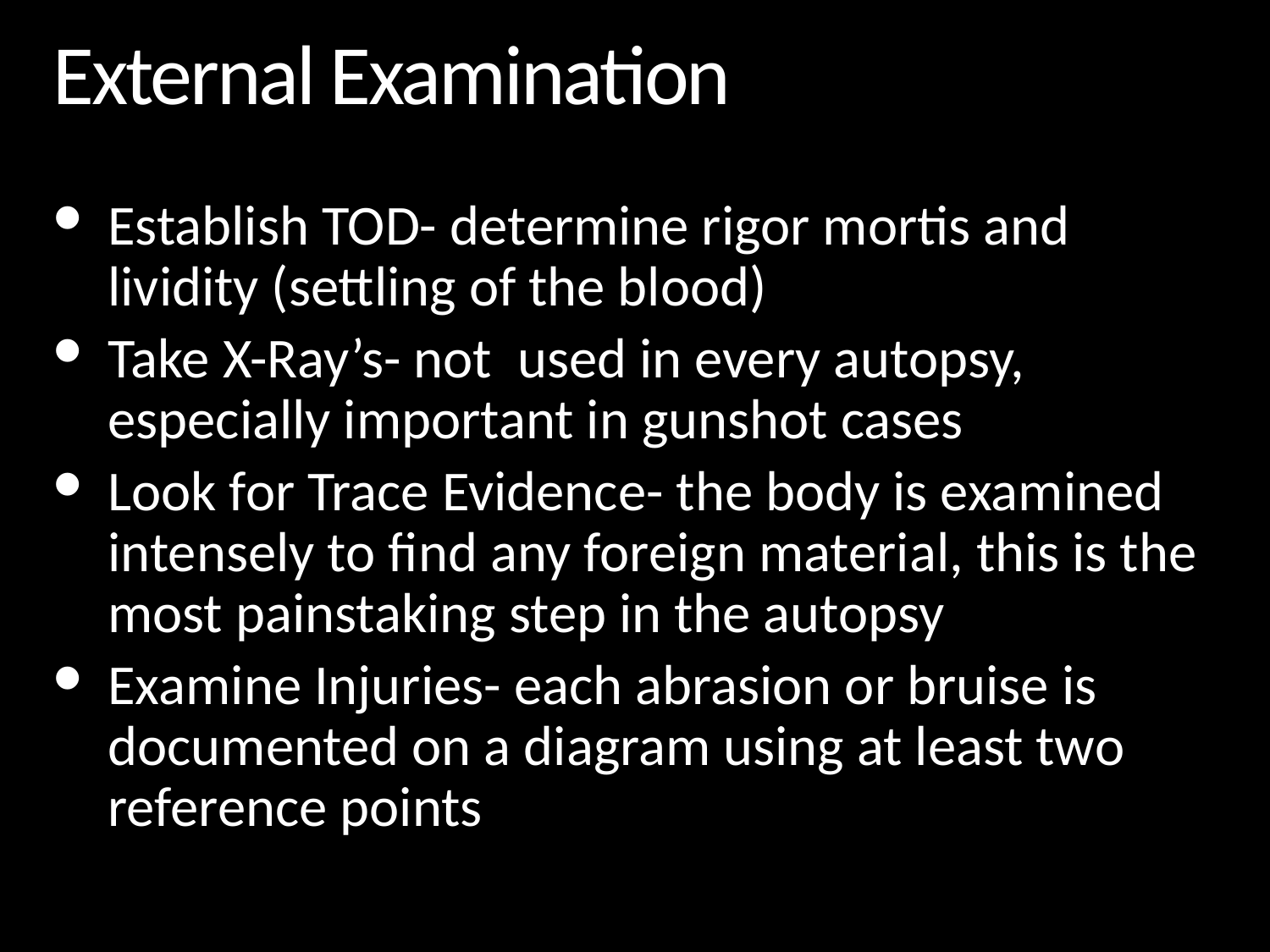

# External Examination
Establish TOD- determine rigor mortis and lividity (settling of the blood)
Take X-Ray’s- not  used in every autopsy, especially important in gunshot cases
Look for Trace Evidence- the body is examined intensely to find any foreign material, this is the most painstaking step in the autopsy
Examine Injuries- each abrasion or bruise is documented on a diagram using at least two reference points